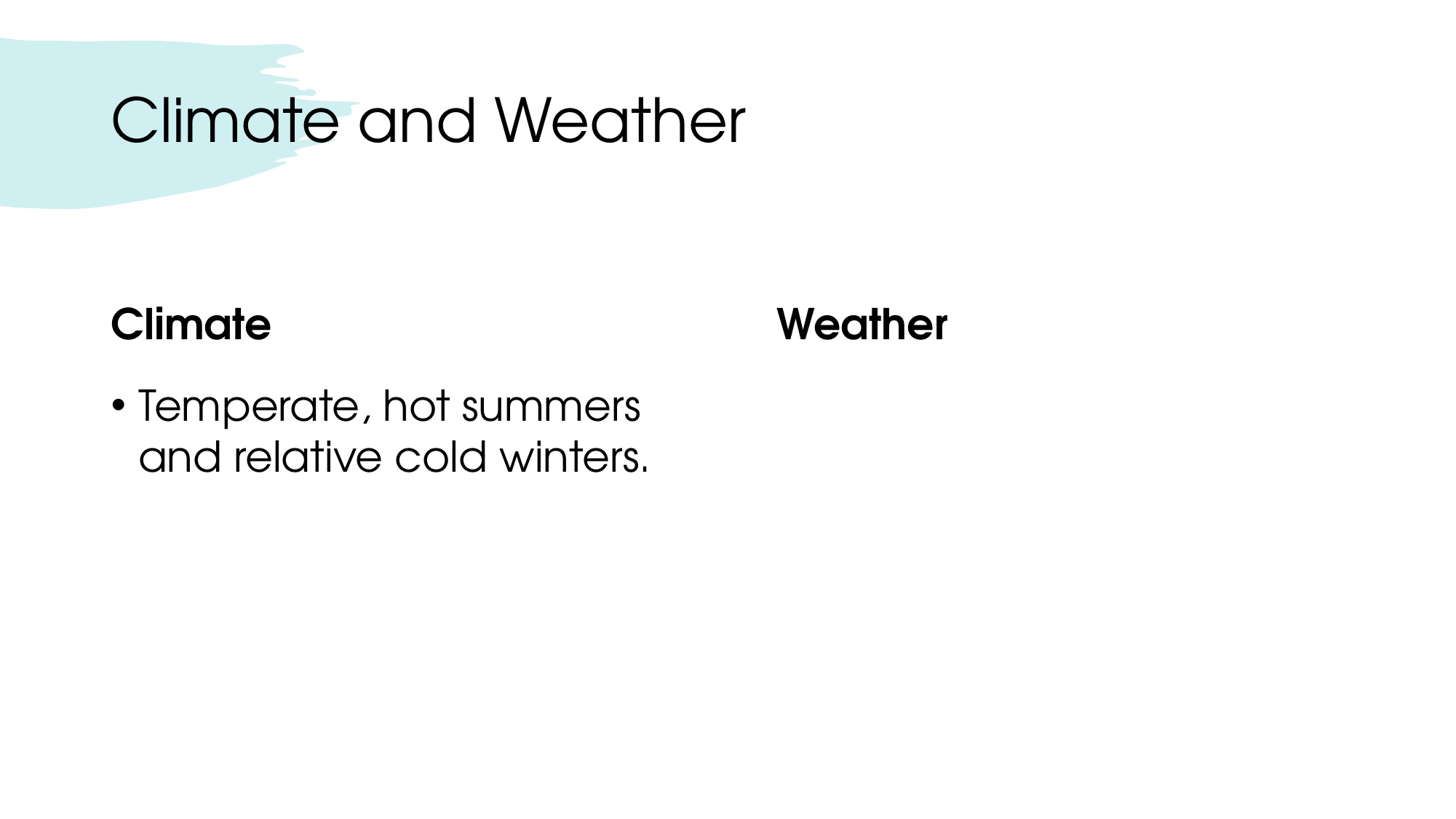

# Climate and Weather
Climate
Weather
Temperate, hot summers and relative cold winters.